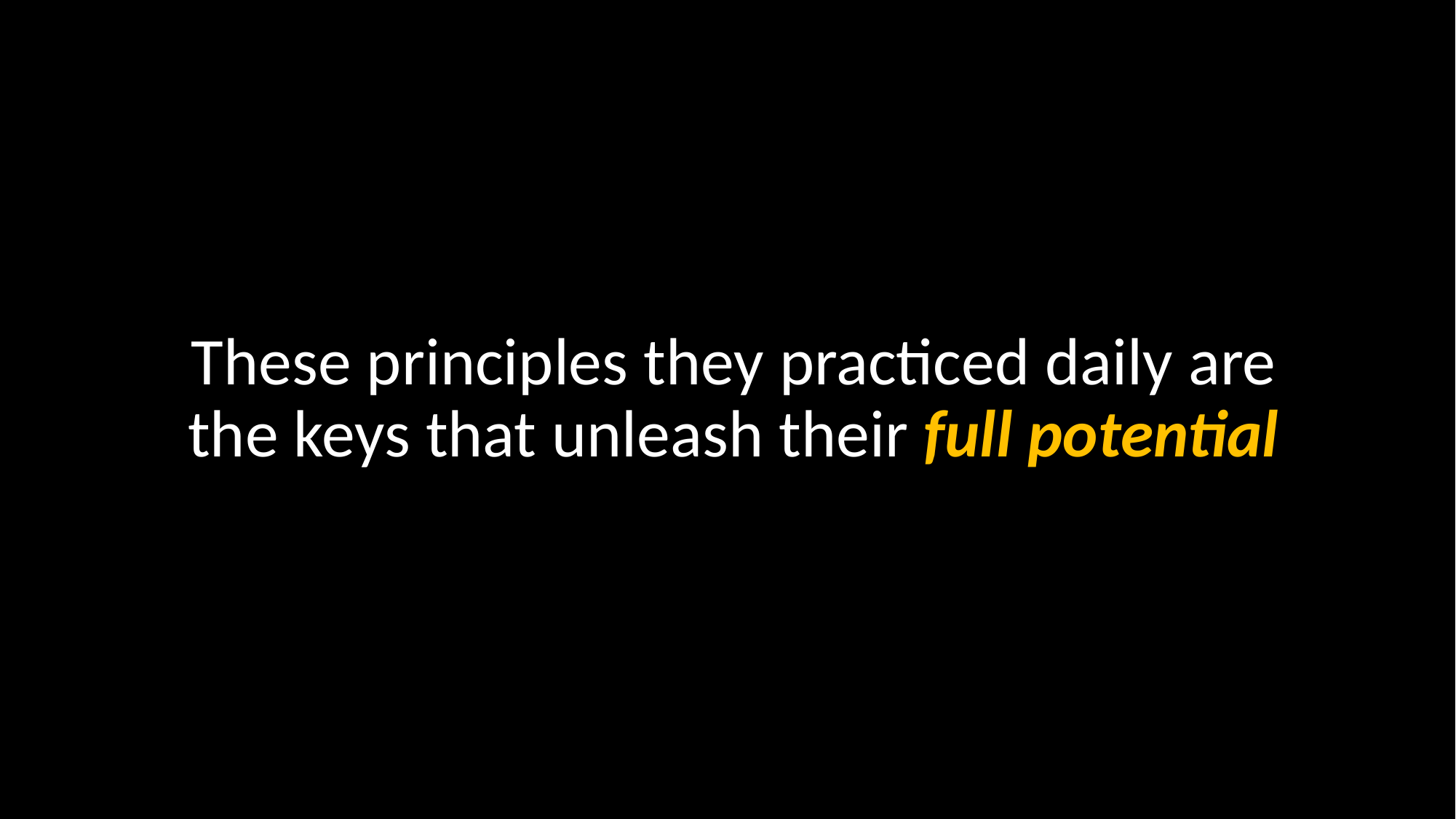

These principles they practiced daily are the keys that unleash their full potential